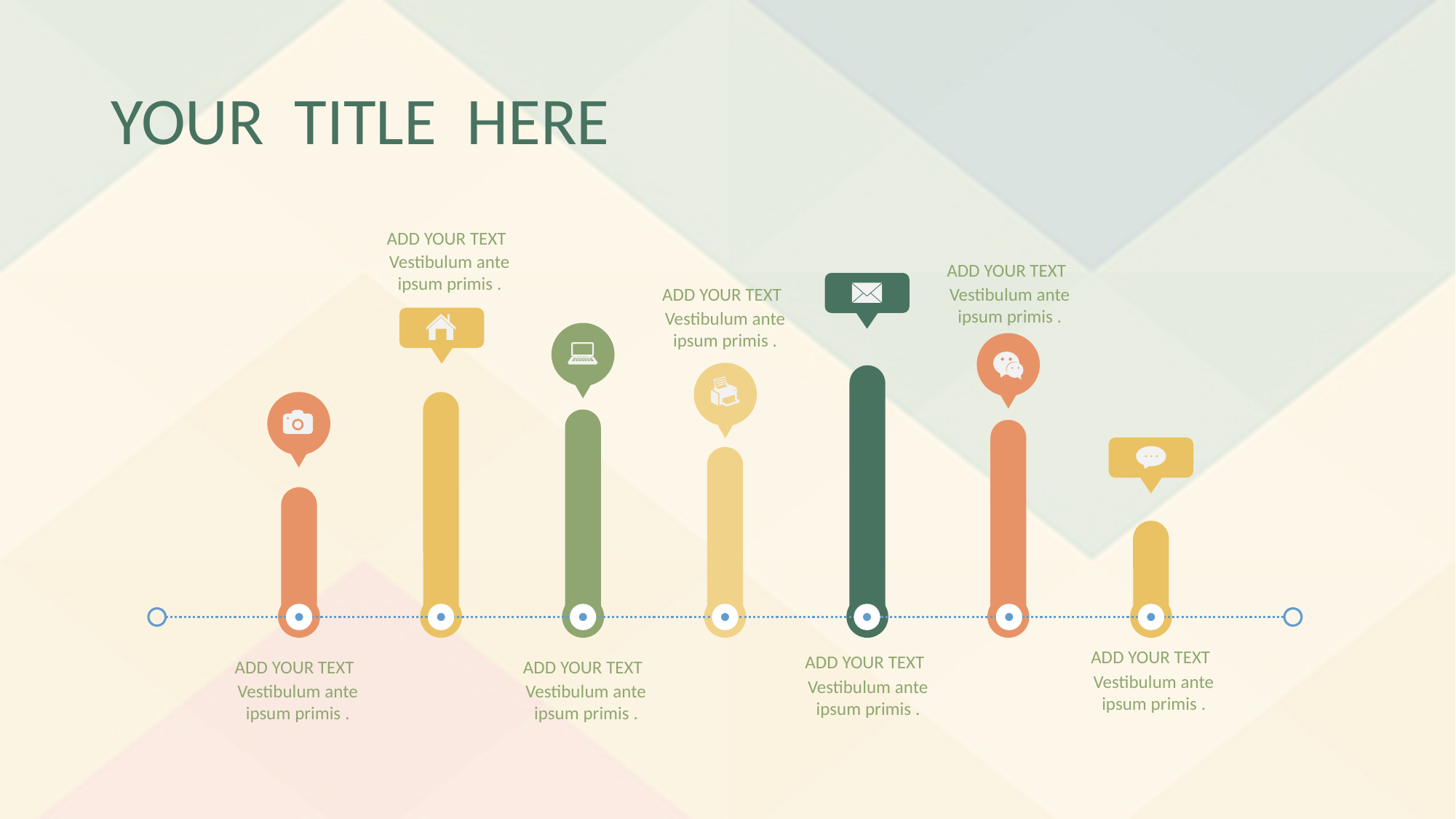

# Your  Title  Here
ADD YOUR TEXT
Vestibulum ante ipsum primis .
ADD YOUR TEXT

ADD YOUR TEXT
Vestibulum ante ipsum primis .

Vestibulum ante ipsum primis .

ADD YOUR TEXT
ADD YOUR TEXT
ADD YOUR TEXT
ADD YOUR TEXT
Vestibulum ante ipsum primis .
Vestibulum ante ipsum primis .
Vestibulum ante ipsum primis .
Vestibulum ante ipsum primis .